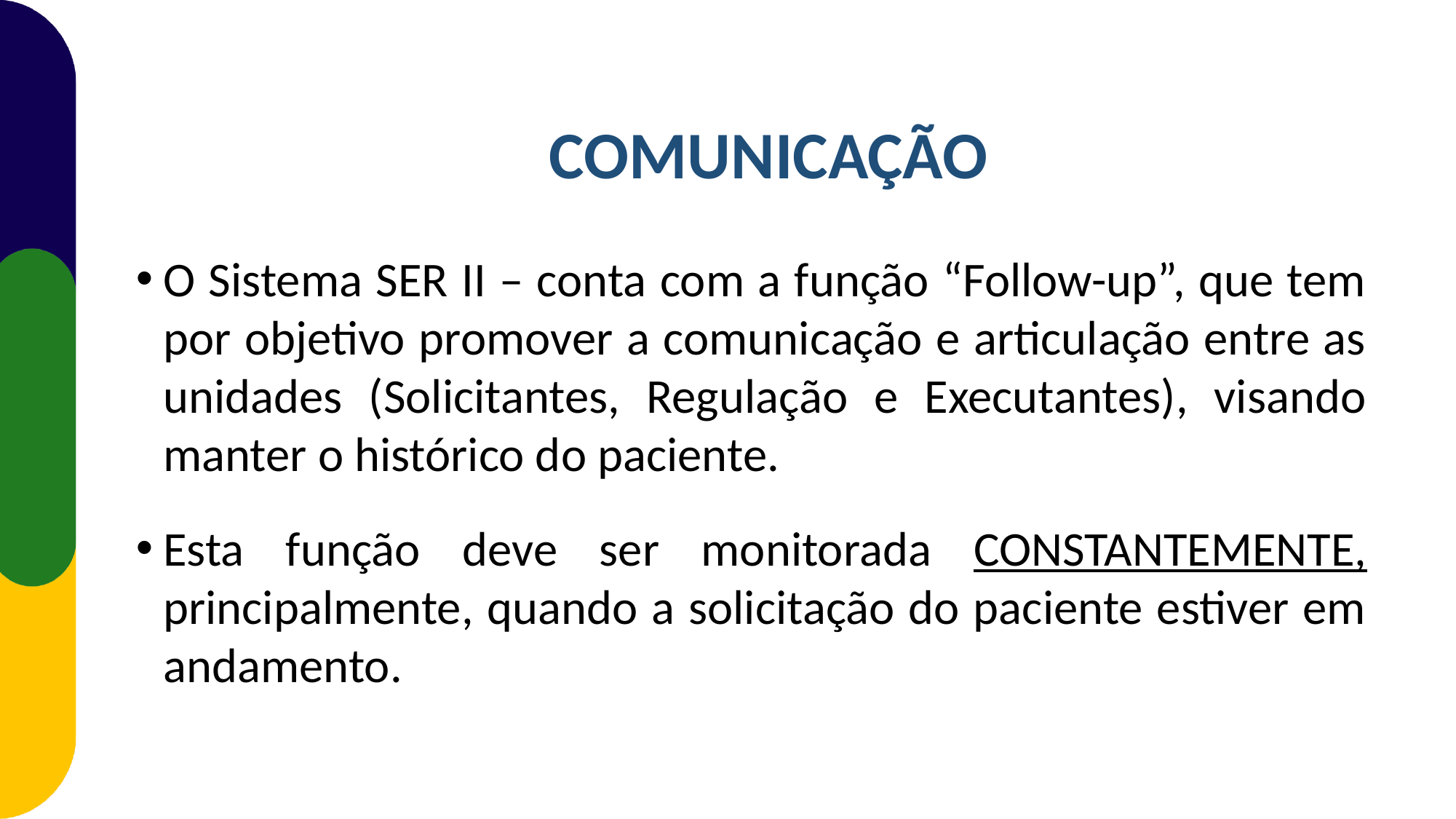

COMUNICAÇÃO
O Sistema SER II – conta com a função “Follow-up”, que tem por objetivo promover a comunicação e articulação entre as unidades (Solicitantes, Regulação e Executantes), visando manter o histórico do paciente.
Esta função deve ser monitorada CONSTANTEMENTE, principalmente, quando a solicitação do paciente estiver em andamento.